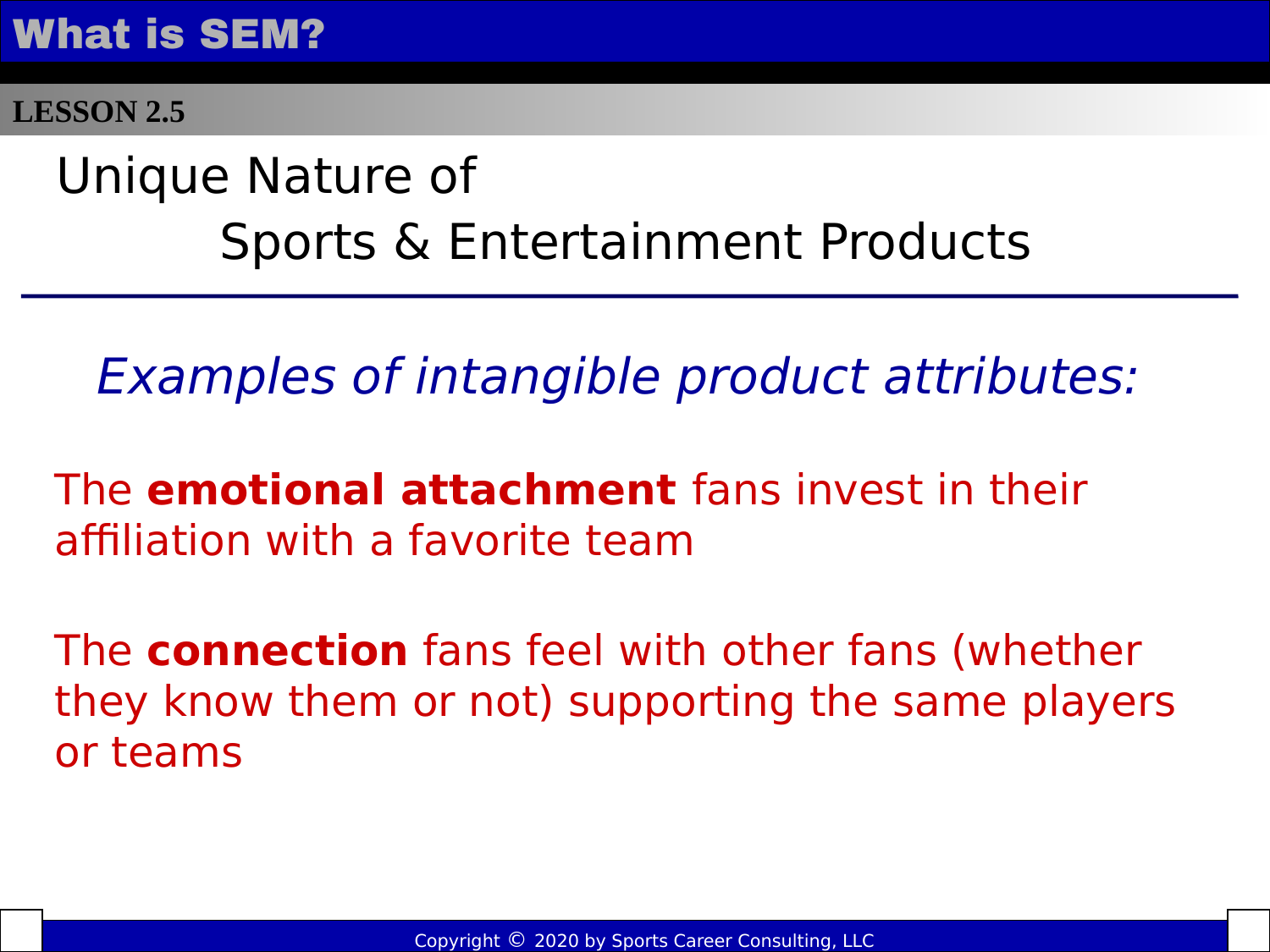

What is SEM?
LESSON 2.5
Unique Nature of                                                Sports & Entertainment Products

Examples of intangible product attributes:
The emotional attachment fans invest in their affiliation with a favorite team

The connection fans feel with other fans (whether they know them or not) supporting the same players or teams
Copyright © 2020 by Sports Career Consulting, LLC